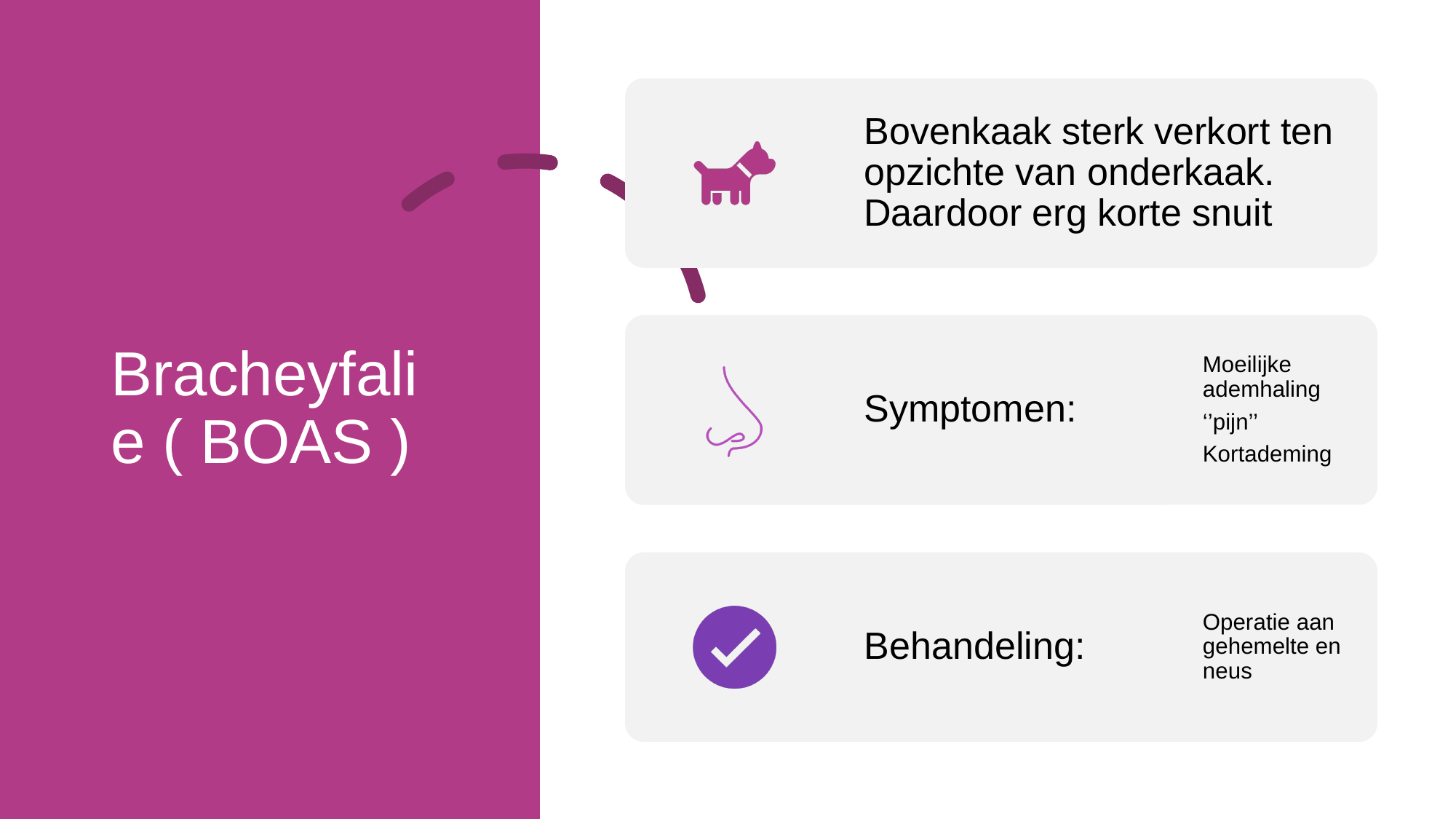

# Bracheyfalie ( BOAS )
Bovenkaak sterk verkort ten opzichte van onderkaak. Daardoor erg korte snuit
Symptomen:
Moeilijke ademhaling
‘’pijn’’
Kortademing
Behandeling:
Operatie aan gehemelte en neus